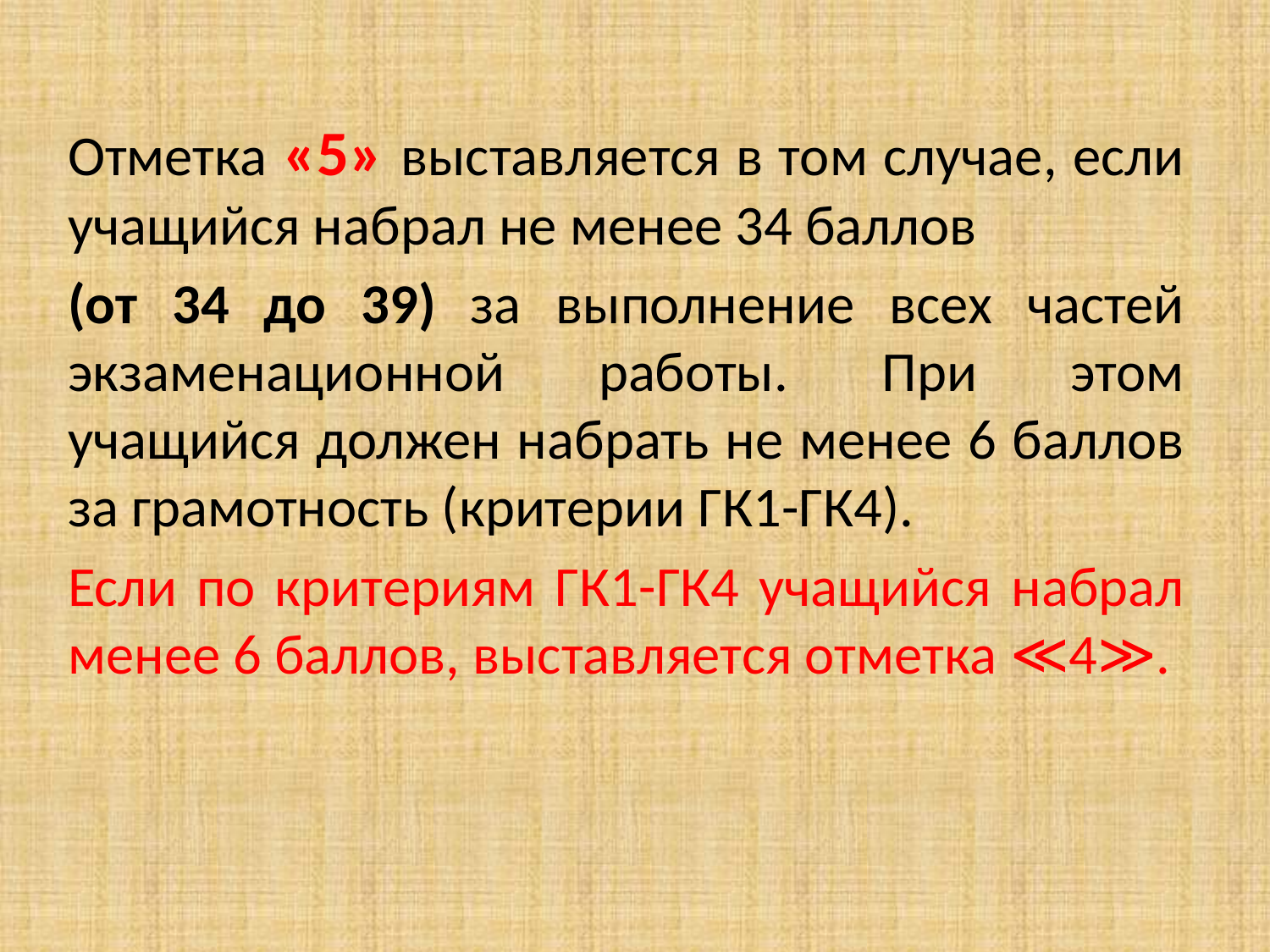

#
Отметка «5» выставляется в том случае, если учащийся набрал не менее 34 баллов
(от 34 до 39) за выполнение всех частей экзаменационной работы. При этом учащийся должен набрать не менее 6 баллов за грамотность (критерии ГК1-ГК4).
Если по критериям ГК1-ГК4 учащийся набрал менее 6 баллов, выставляется отметка ≪4≫.